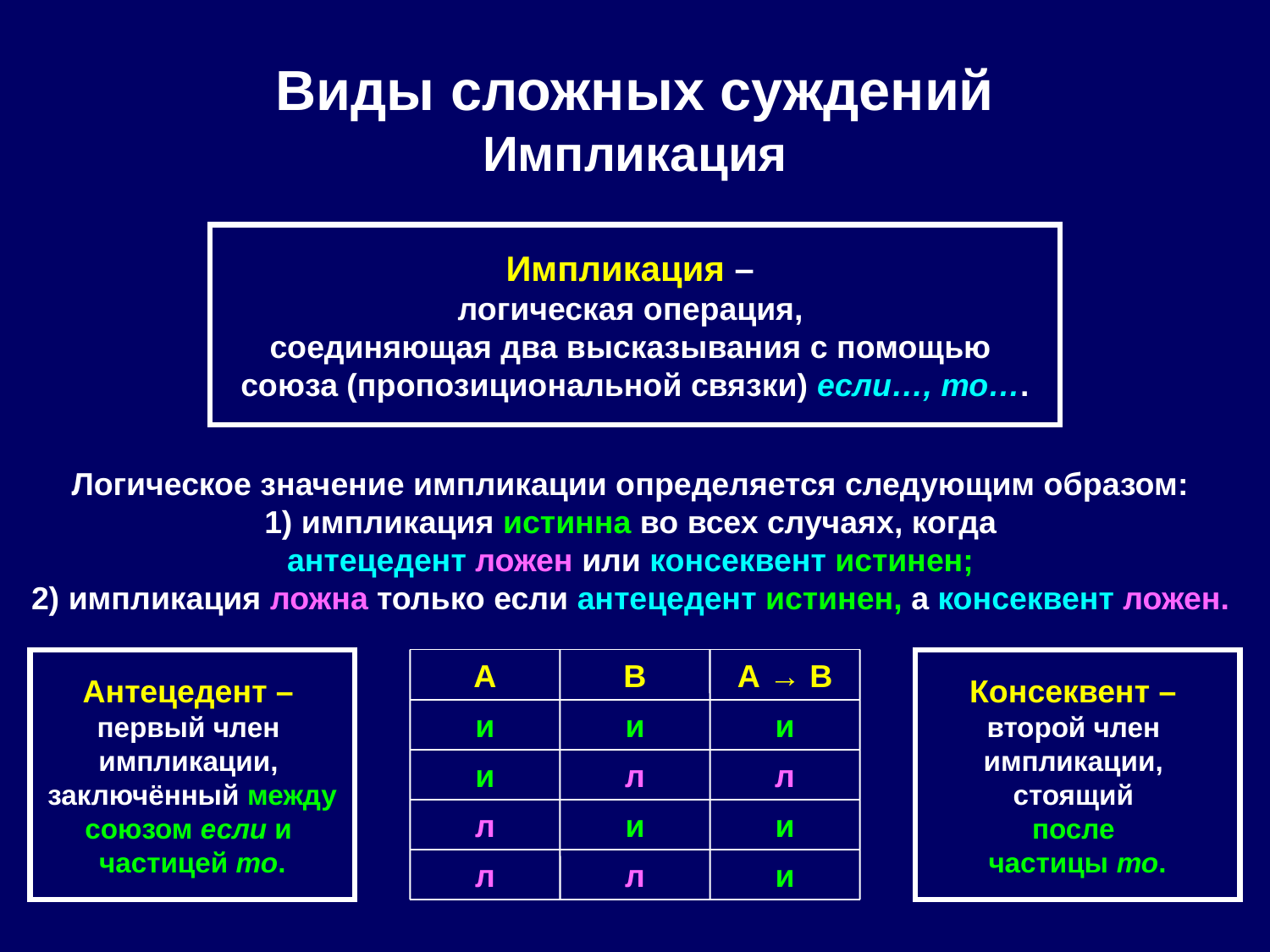

# Виды сложных суждений Импликация
Импликация –
логическая операция,
соединяющая два высказывания с помощью
союза (пропозициональной связки) если…, то….
Логическое значение импликации определяется следующим образом:
1) импликация истинна во всех случаях, когда
антецедент ложен или консеквент истинен;
2) импликация ложна только если антецедент истинен, а консеквент ложен.
Антецедент –
первый член
импликации,
заключённый между союзом если и
частицей то.
A

B

A → B

Консеквент –
второй член
импликации,
стоящий
после
частицы то.
и
и
и
и
л
л
л
и
и
л
л
и